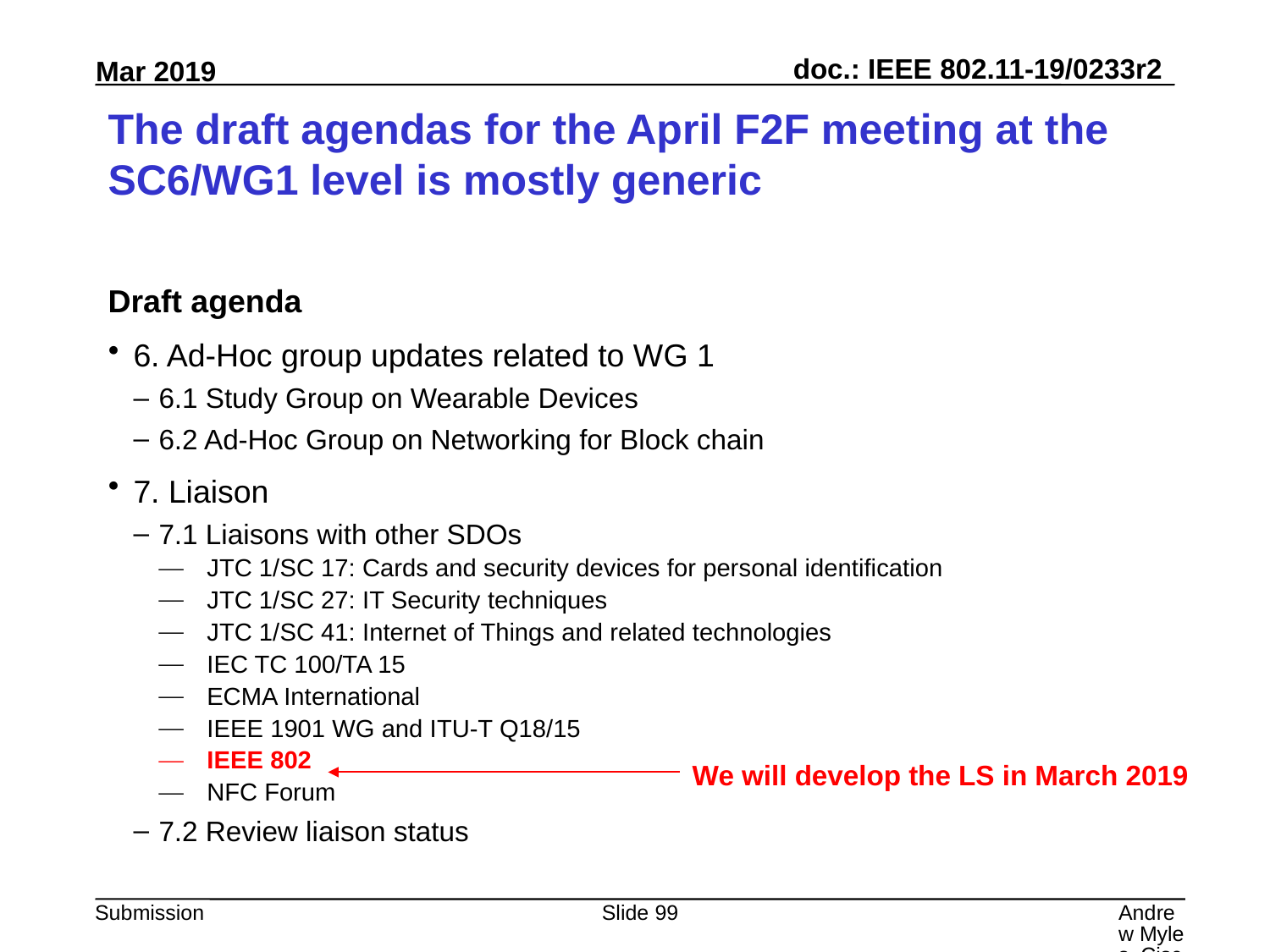

# The draft agendas for the April F2F meeting at the SC6/WG1 level is mostly generic
Draft agenda
6. Ad-Hoc group updates related to WG 1
6.1 Study Group on Wearable Devices
6.2 Ad-Hoc Group on Networking for Block chain
7. Liaison
7.1 Liaisons with other SDOs
JTC 1/SC 17: Cards and security devices for personal identification
JTC 1/SC 27: IT Security techniques
JTC 1/SC 41: Internet of Things and related technologies
IEC TC 100/TA 15
ECMA International
IEEE 1901 WG and ITU-T Q18/15
IEEE 802
NFC Forum
7.2 Review liaison status

We will develop the LS in March 2019
Slide 99
Andrew Myles, Cisco